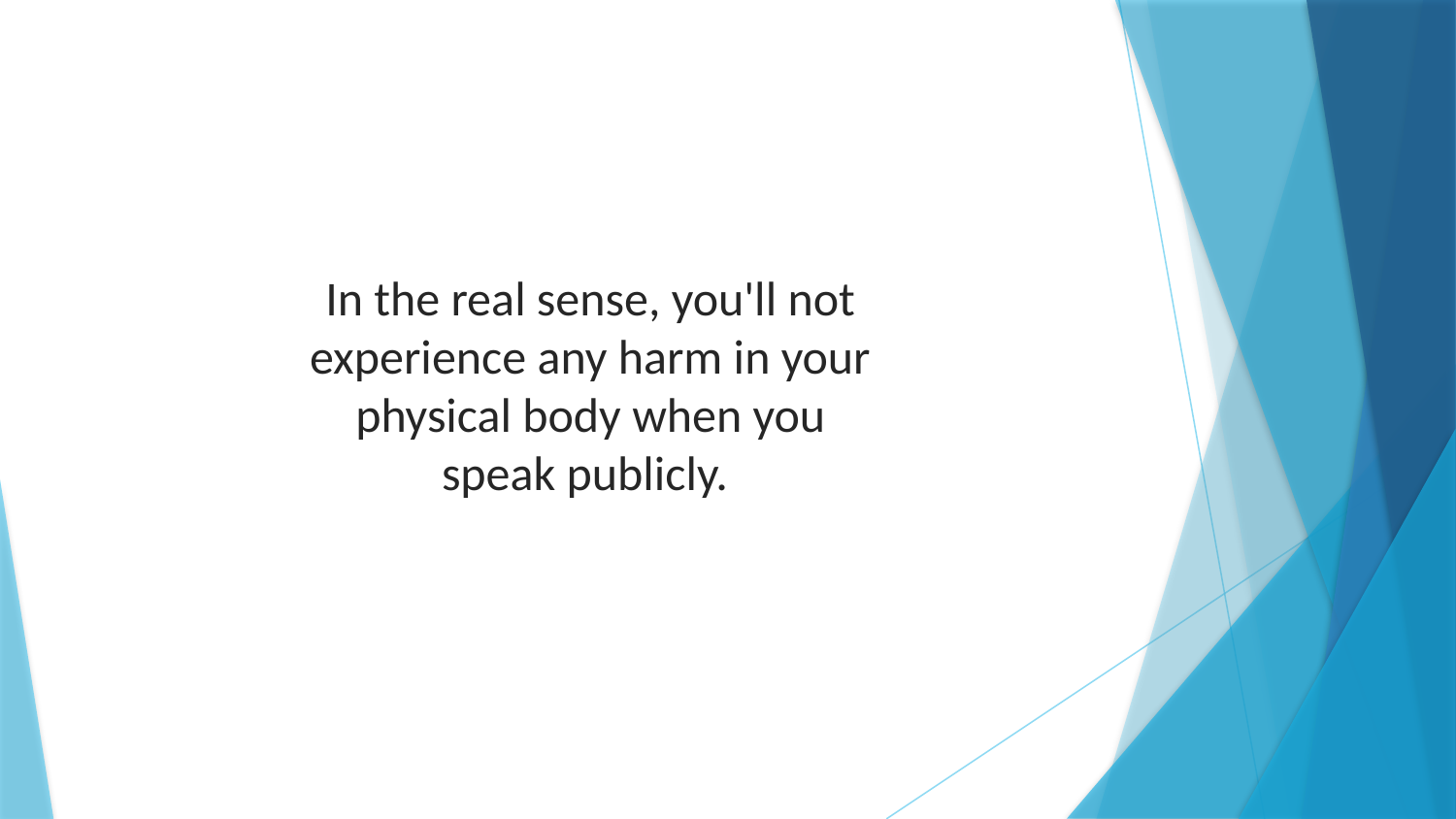

In the real sense, you'll not experience any harm in your physical body when you speak publicly.